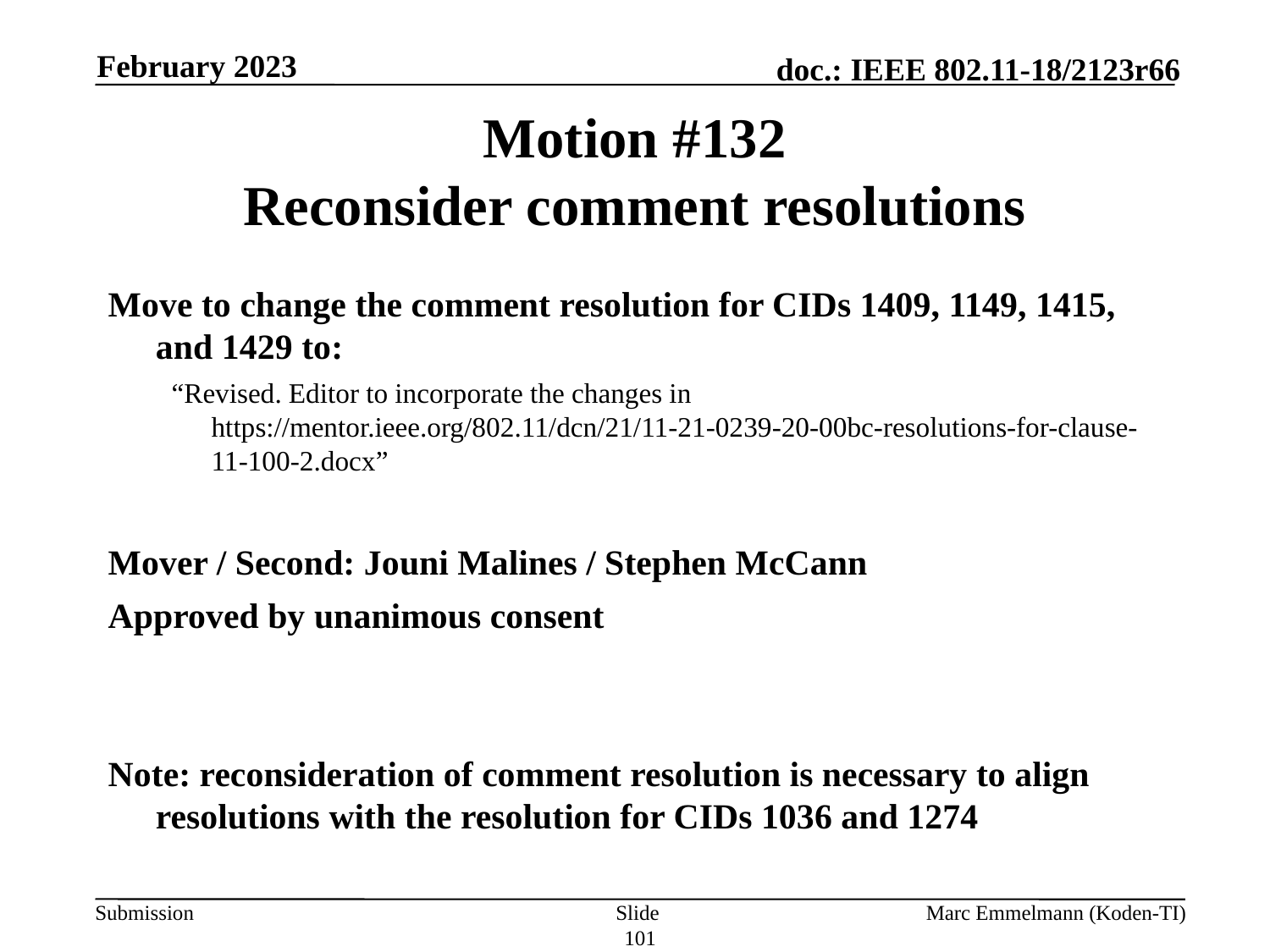

February 2023
# Motion #132 Reconsider comment resolutions
Move to change the comment resolution for CIDs 1409, 1149, 1415, and 1429 to:
“Revised. Editor to incorporate the changes in https://mentor.ieee.org/802.11/dcn/21/11-21-0239-20-00bc-resolutions-for-clause-11-100-2.docx”

Mover / Second: Jouni Malines / Stephen McCann
Approved by unanimous consent

Note: reconsideration of comment resolution is necessary to align resolutions with the resolution for CIDs 1036 and 1274
Slide 101
Marc Emmelmann (Koden-TI)